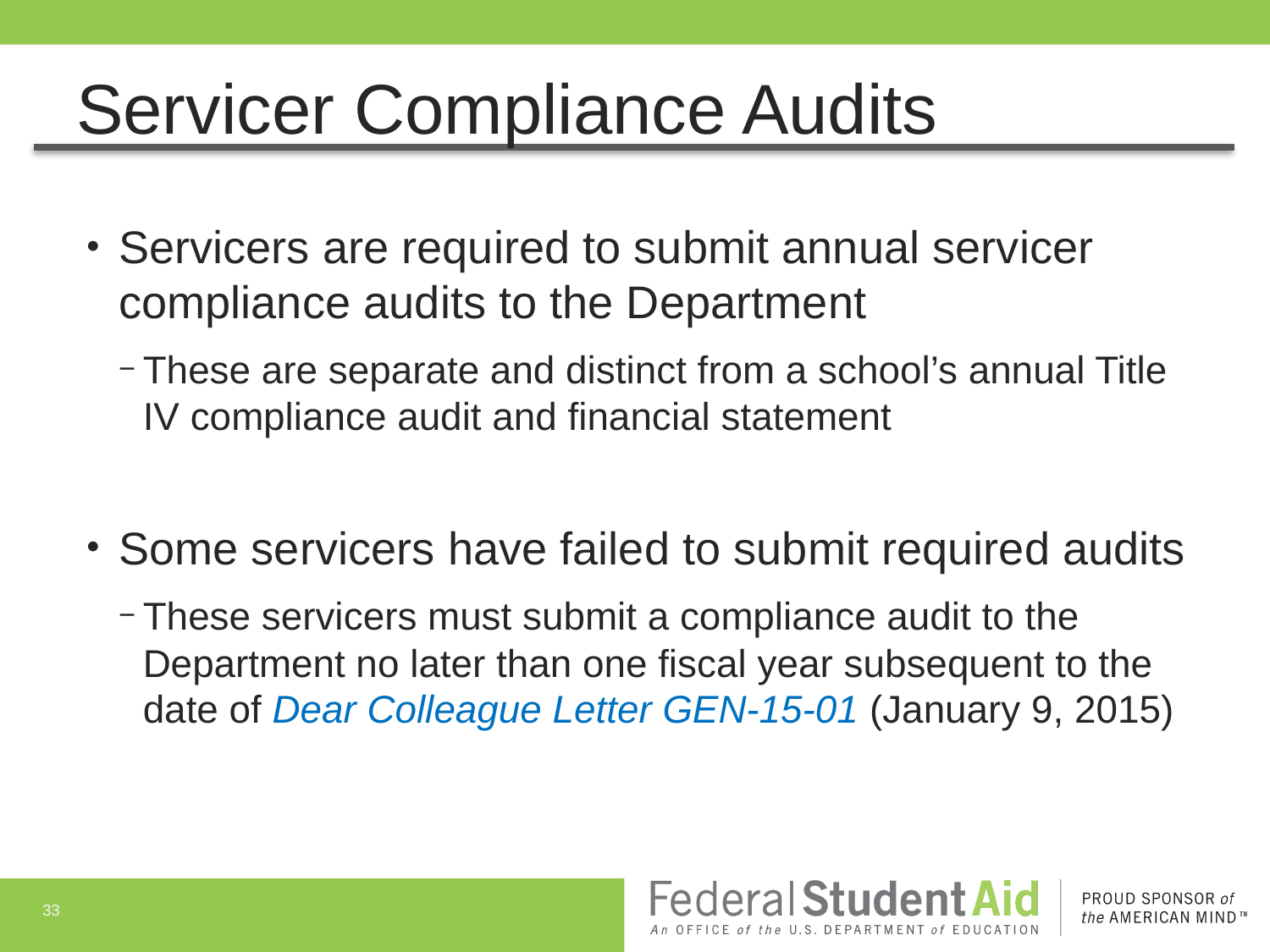

# Servicer Compliance Audits
Servicers are required to submit annual servicer compliance audits to the Department

These are separate and distinct from a school’s annual Title IV compliance audit and financial statement

Some servicers have failed to submit required audits

These servicers must submit a compliance audit to the Department no later than one fiscal year subsequent to the date of Dear Colleague Letter GEN-15-01 (January 9, 2015)

33